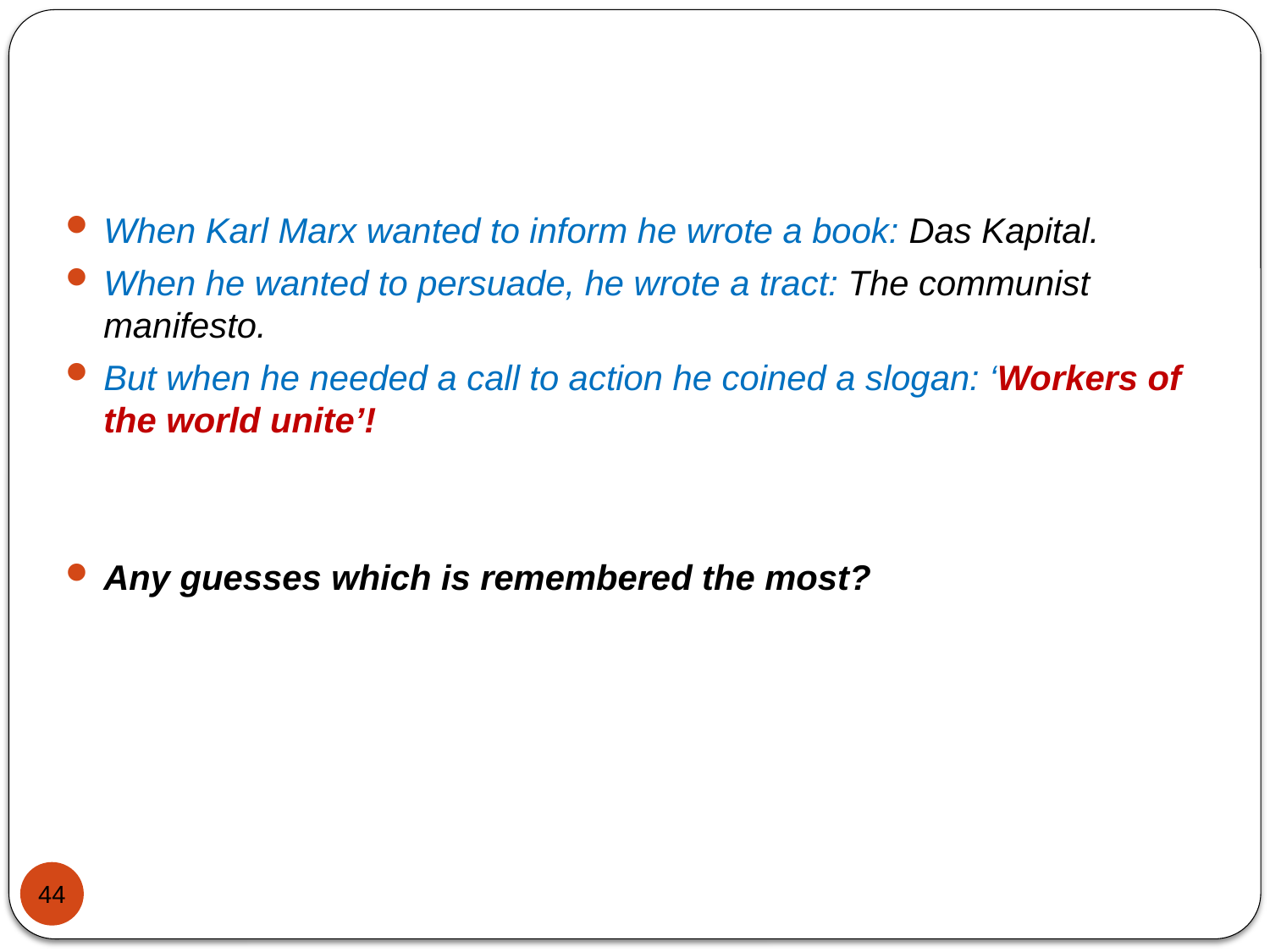

When Karl Marx wanted to inform he wrote a book: Das Kapital.
When he wanted to persuade, he wrote a tract: The communist manifesto.
But when he needed a call to action he coined a slogan: ‘Workers of the world unite’!

Any guesses which is remembered the most?

44